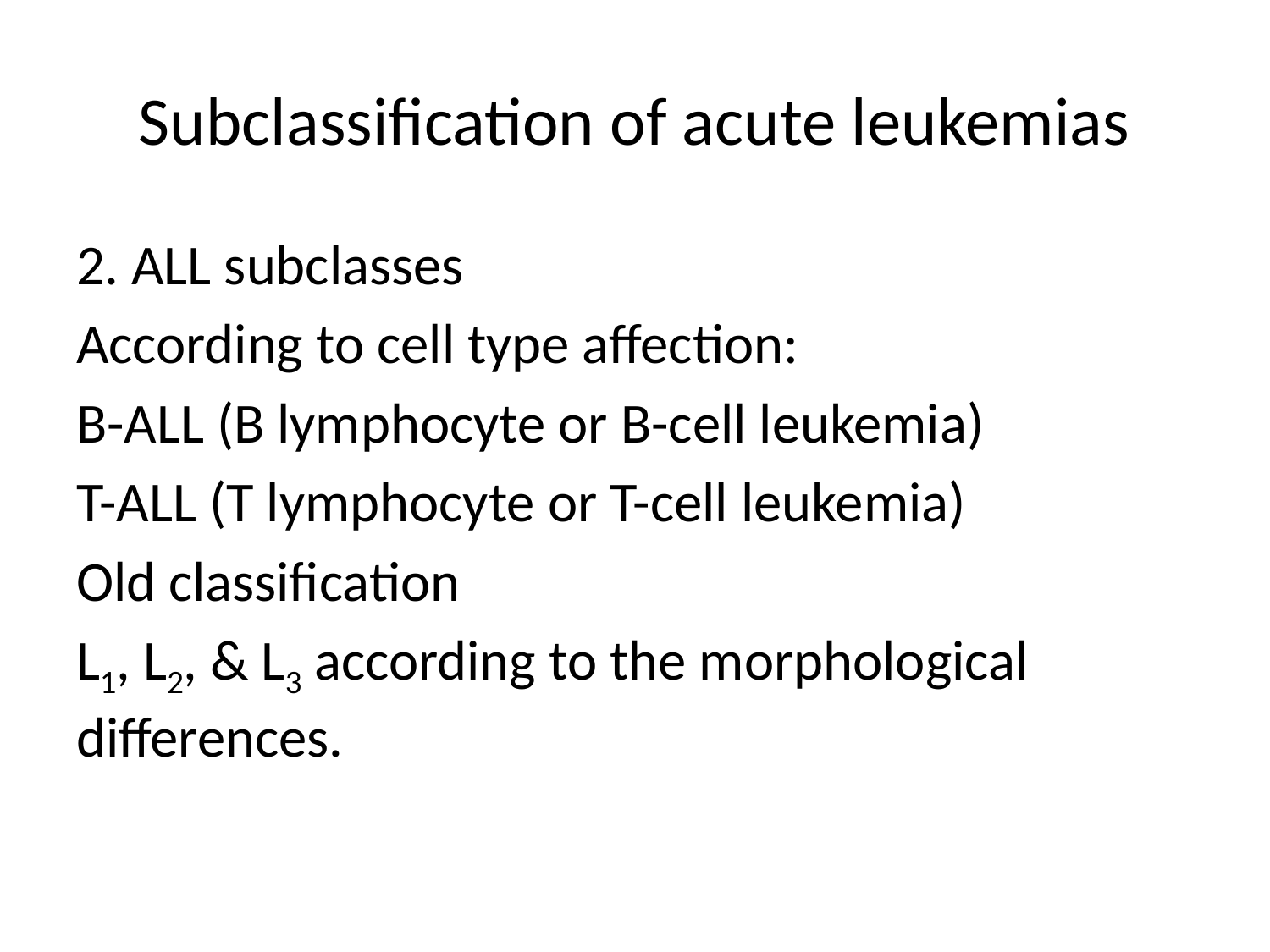

# Subclassification of acute leukemias
2. ALL subclasses
According to cell type affection:
B-ALL (B lymphocyte or B-cell leukemia)
T-ALL (T lymphocyte or T-cell leukemia)
Old classification
L1, L2, & L3 according to the morphological differences.